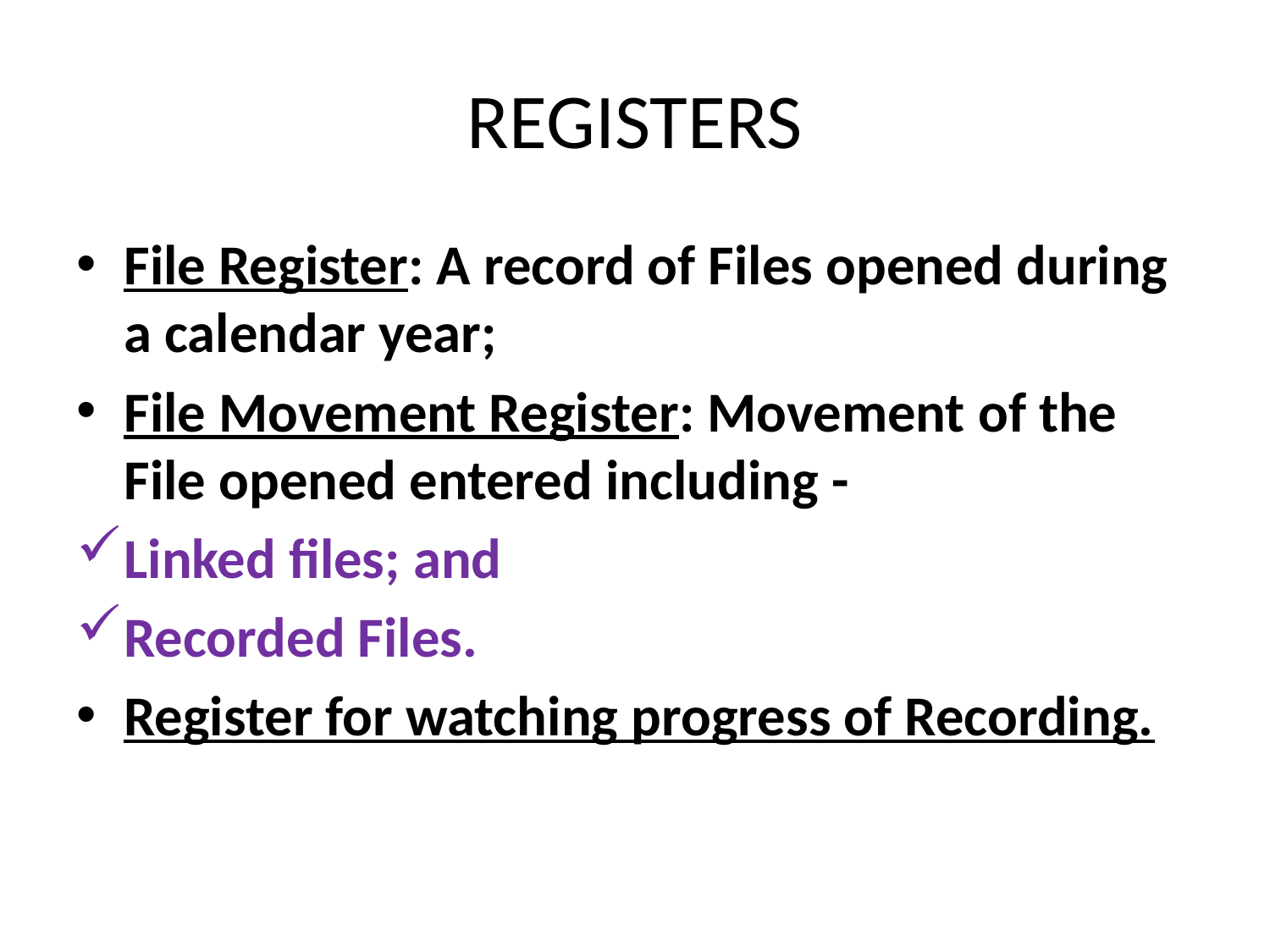

# REGISTERS
File Register: A record of Files opened during a calendar year;
File Movement Register: Movement of the File opened entered including -
Linked files; and
Recorded Files.
Register for watching progress of Recording.